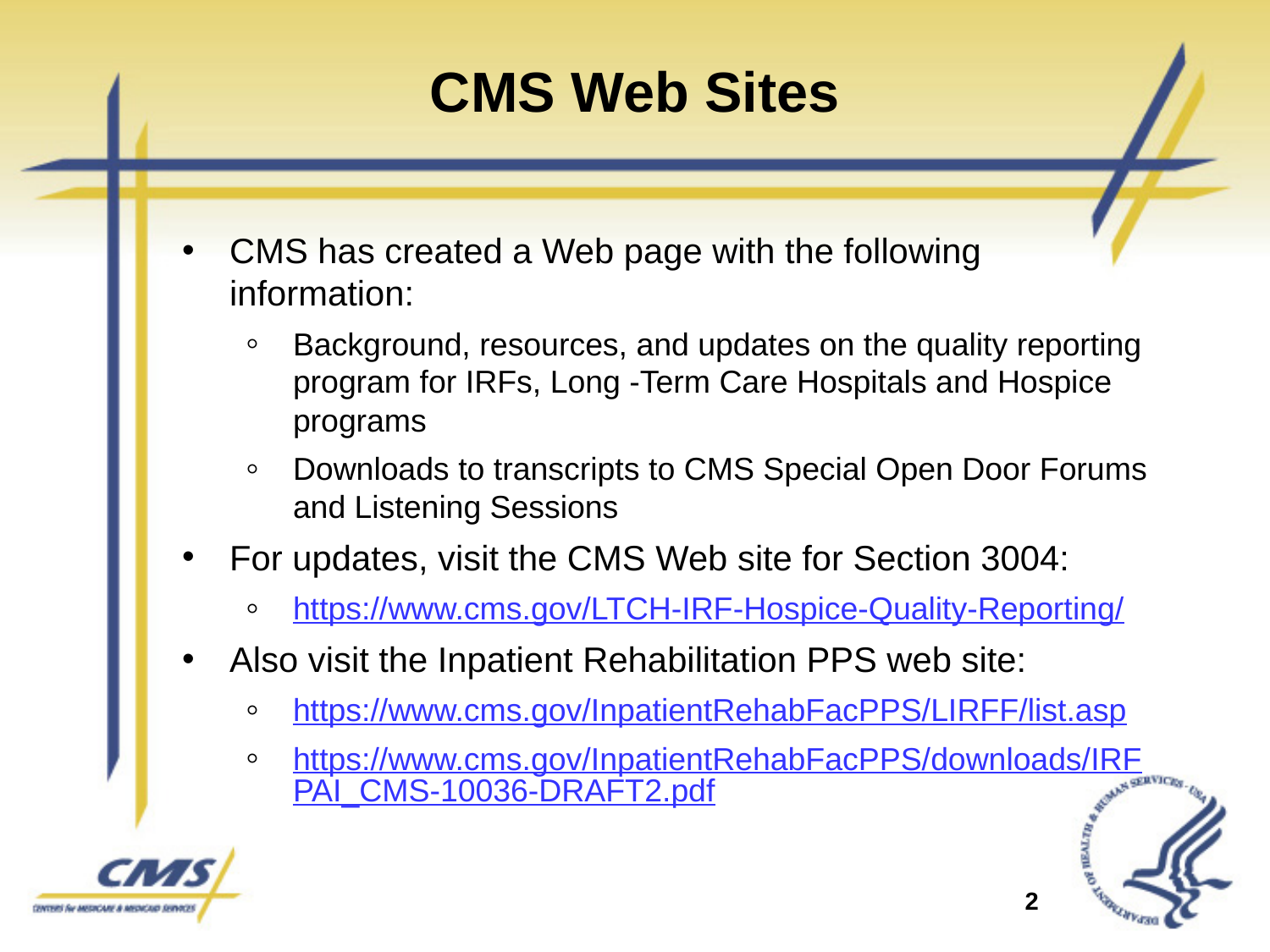

# CMS Web Sites
CMS has created a Web page with the following information:
Background, resources, and updates on the quality reporting program for IRFs, Long -Term Care Hospitals and Hospice programs
Downloads to transcripts to CMS Special Open Door Forums and Listening Sessions
For updates, visit the CMS Web site for Section 3004:
https://www.cms.gov/LTCH-IRF-Hospice-Quality-Reporting/
Also visit the Inpatient Rehabilitation PPS web site:
https://www.cms.gov/InpatientRehabFacPPS/LIRFF/list.asp
https://www.cms.gov/InpatientRehabFacPPS/downloads/IRFPAI_CMS-10036-DRAFT2.pdf